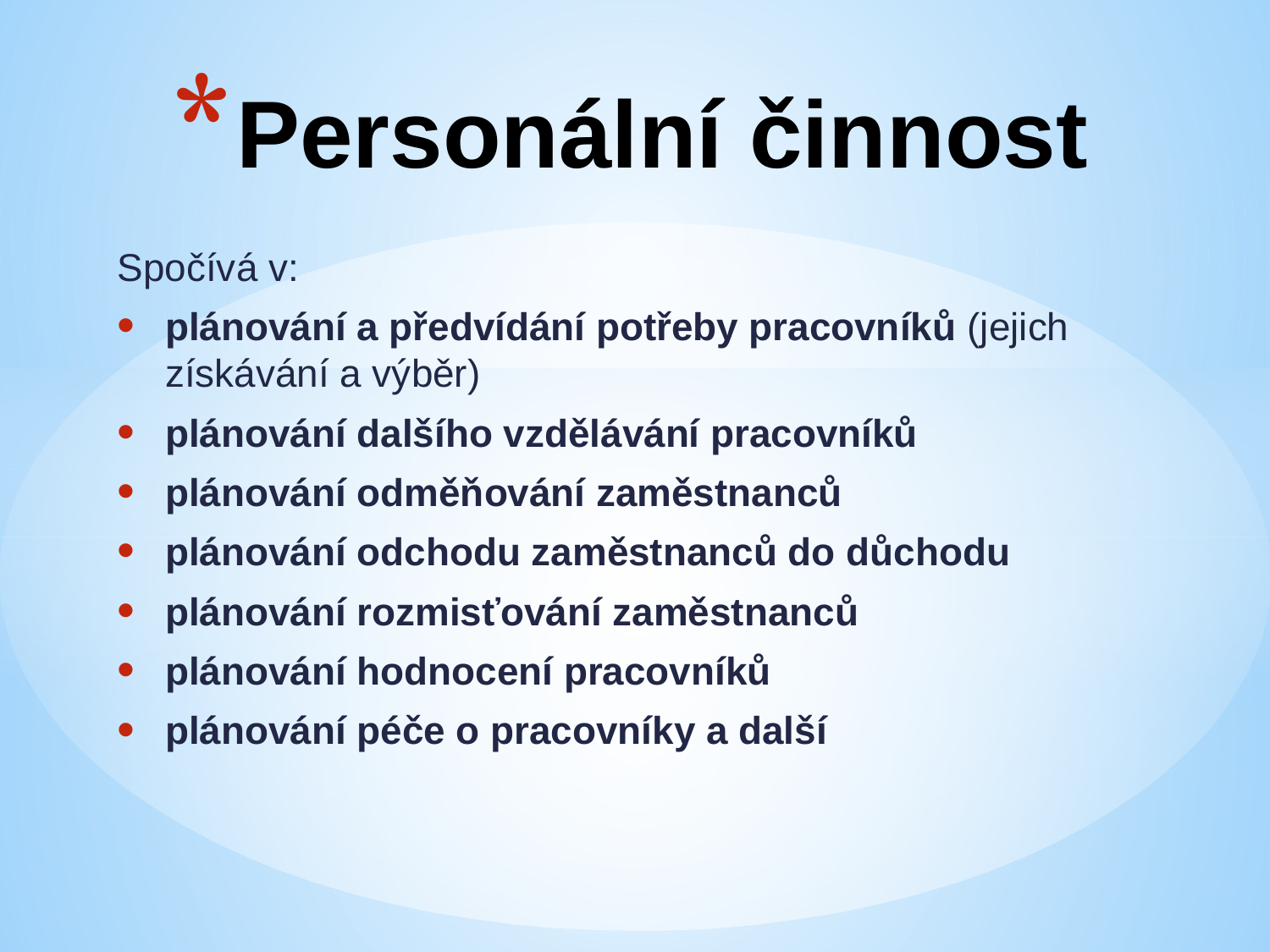

# Personální činnost
Spočívá v:
plánování a předvídání potřeby pracovníků (jejich získávání a výběr)
plánování dalšího vzdělávání pracovníků
plánování odměňování zaměstnanců
plánování odchodu zaměstnanců do důchodu
plánování rozmisťování zaměstnanců
plánování hodnocení pracovníků
plánování péče o pracovníky a další